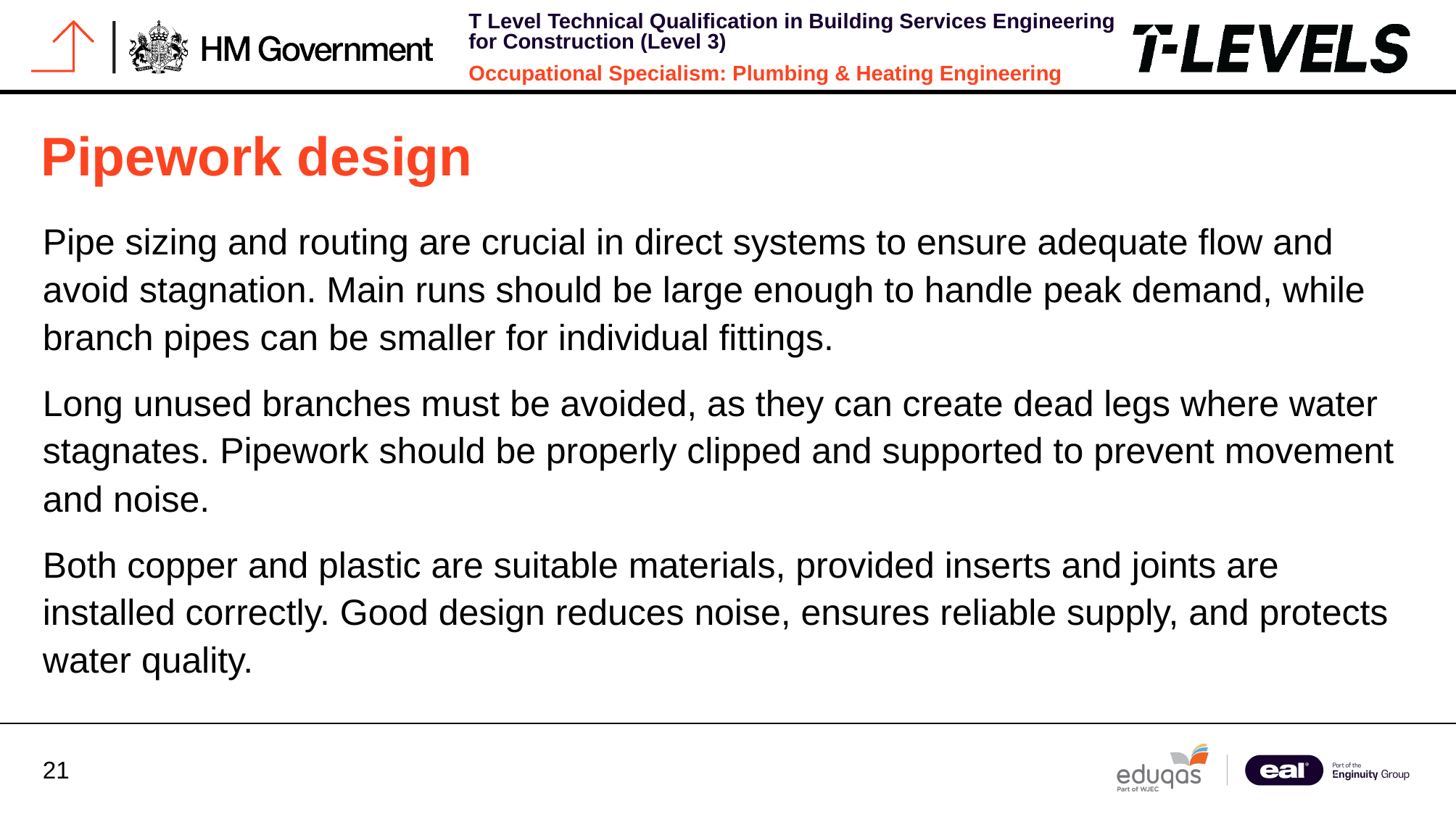

# Pipework design
Pipe sizing and routing are crucial in direct systems to ensure adequate flow and avoid stagnation. Main runs should be large enough to handle peak demand, while branch pipes can be smaller for individual fittings.
Long unused branches must be avoided, as they can create dead legs where water stagnates. Pipework should be properly clipped and supported to prevent movement and noise.
Both copper and plastic are suitable materials, provided inserts and joints are installed correctly. Good design reduces noise, ensures reliable supply, and protects water quality.